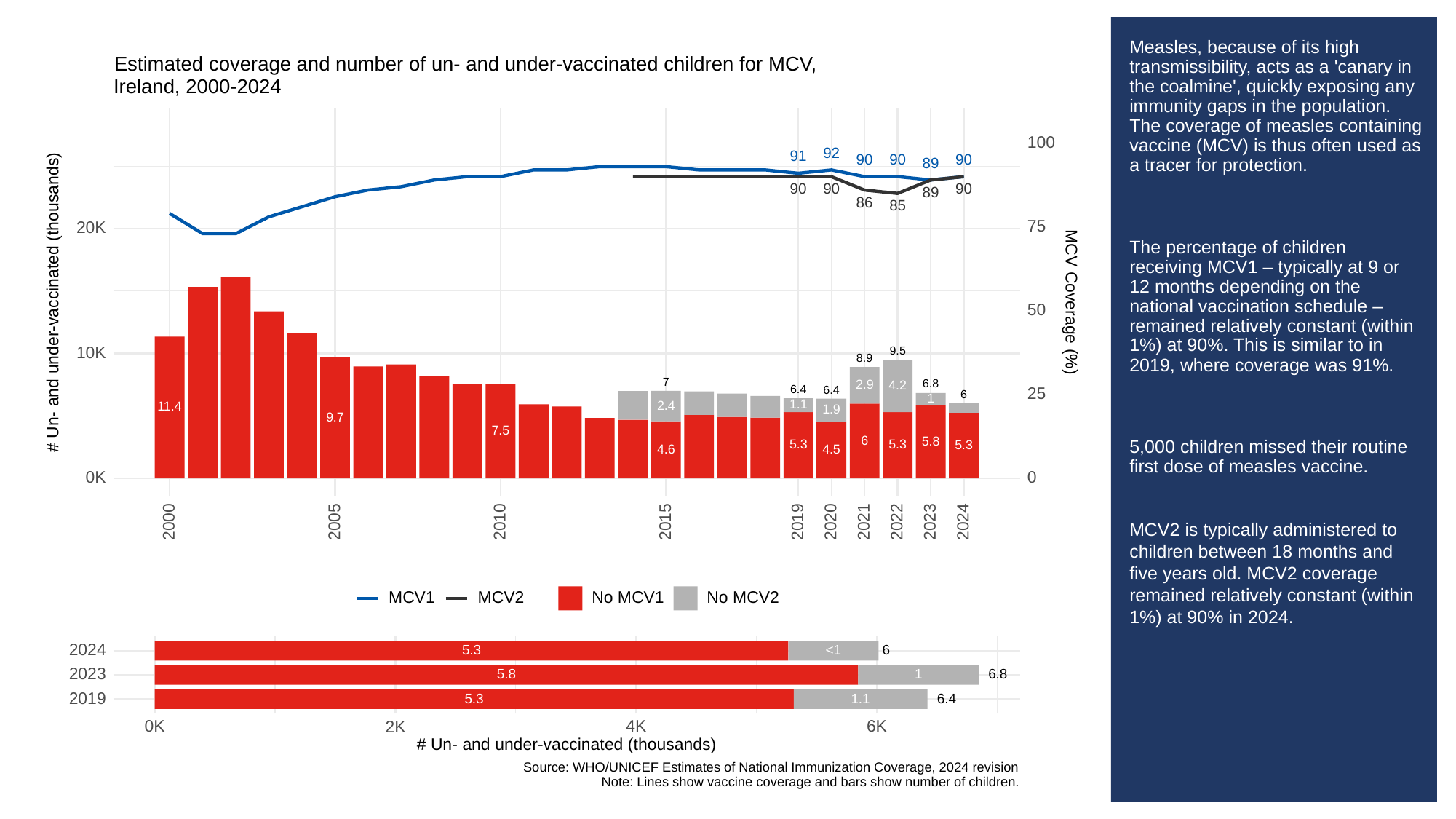

# Measles, because of its high transmissibility, acts as a 'canary in the coalmine', quickly exposing any immunity gaps in the population. The coverage of measles containing vaccine (MCV) is thus often used as a tracer for protection.

The percentage of children receiving MCV1 – typically at 9 or 12 months depending on the national vaccination schedule – remained relatively constant (within 1%) at 90%. This is similar to in 2019, where coverage was 91%.

5,000 children missed their routine first dose of measles vaccine.

MCV2 is typically administered to children between 18 months and five years old. MCV2 coverage remained relatively constant (within 1%) at 90% in 2024.

Estimated coverage and number of un- and under-vaccinated children for MCV,
Ireland, 2000-2024

100
92
91
90
90
90
89

90
90
90
89
86
85
75
20K

# Un- and under-vaccinated (thousands)
MCV Coverage (%)
50

10K
9.5

8.9

7
6.8
2.9
4.2

6.4
6.4
25
6

1

1.1
2.4
11.4

1.9

9.7

7.5
6
5.8
5.3
5.3
5.3
4.6
4.5
0K
0

2023
2000
2005
2010
2015
2019
2020
2021
2022
2024

MCV1
MCV2
No MCV1
No MCV2

2024
5.3
6
<1

2023
5.8
6.8
1

2019
5.3
6.4
1.1

0K
6K
2K
4K
# Un- and under-vaccinated (thousands)
Source: WHO/UNICEF Estimates of National Immunization Coverage, 2024 revision
Note: Lines show vaccine coverage and bars show number of children.